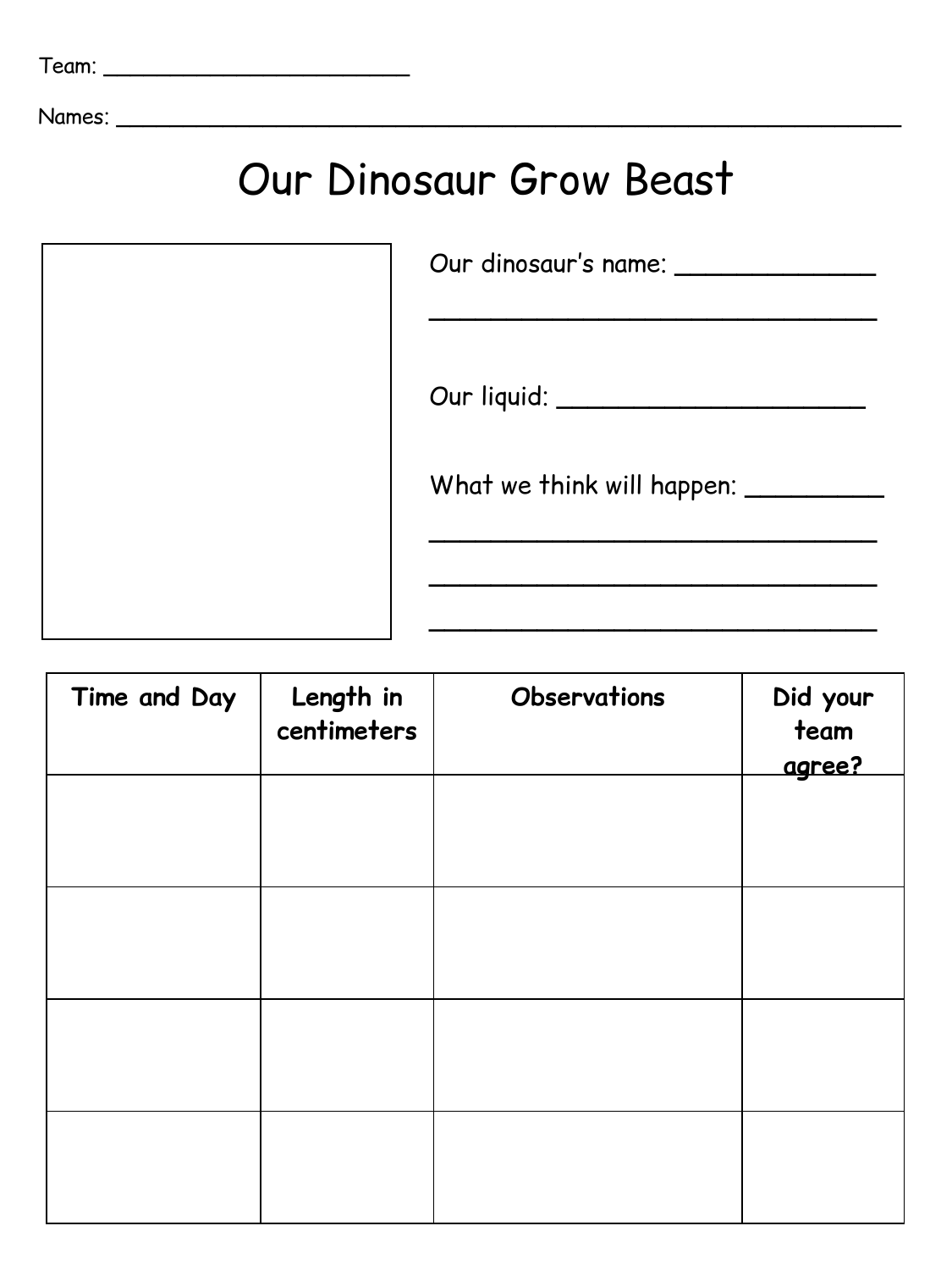

Team: _______________________

Names: ___________________________________________________________
Our Dinosaur Grow Beast
Our dinosaur’s name: _____________
_____________________________

Our liquid: ____________________

What we think will happen: _________
_____________________________
__________________________________________________________

| Time and Day | Length in centimeters | Observations | Did your team agree? |
| --- | --- | --- | --- |
|  |  |  |  |
|  |  |  |  |
|  |  |  |  |
|  |  |  |  |